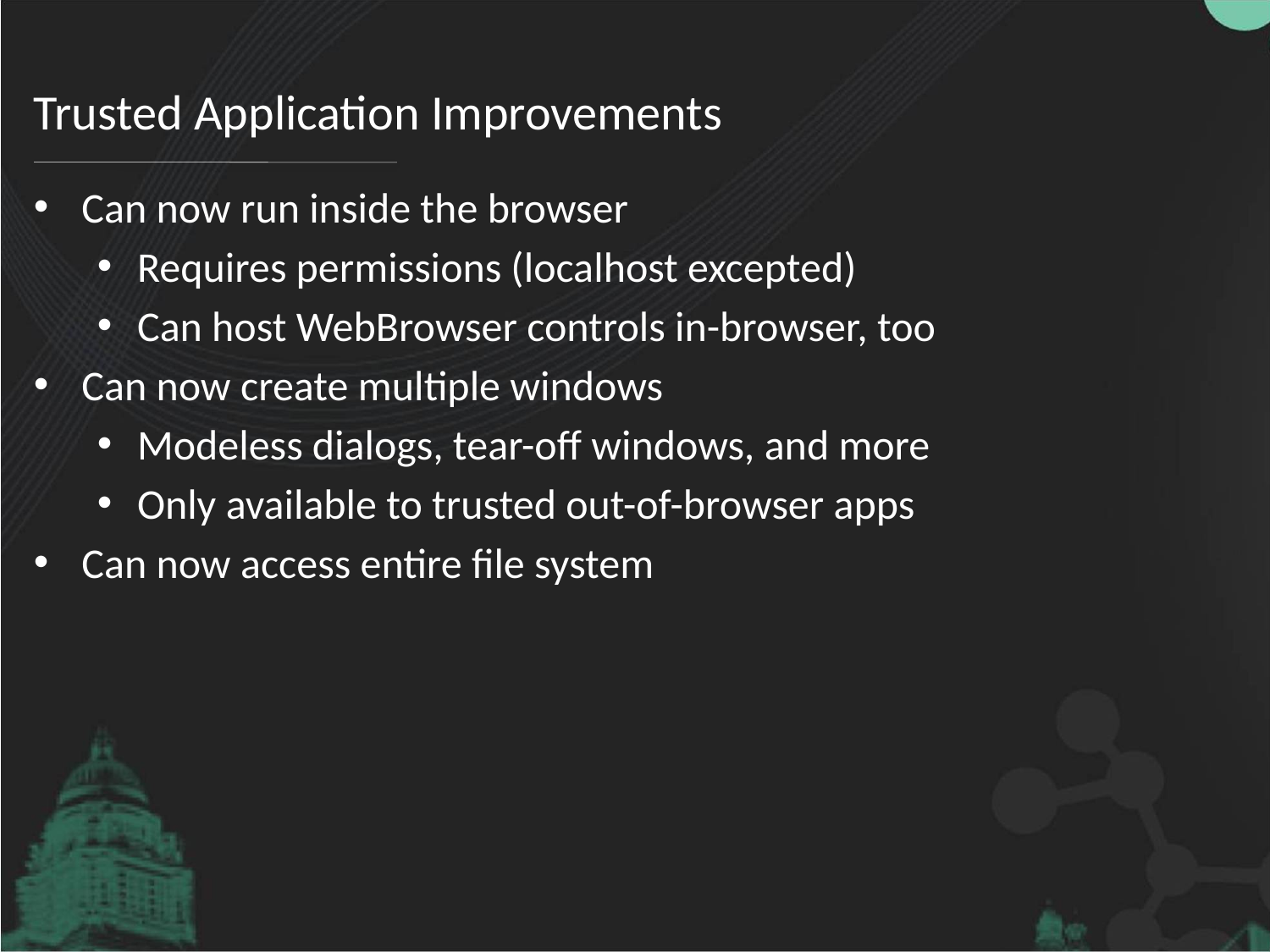

# Trusted Application Improvements
Can now run inside the browser
Requires permissions (localhost excepted)
Can host WebBrowser controls in-browser, too
Can now create multiple windows
Modeless dialogs, tear-off windows, and more
Only available to trusted out-of-browser apps
Can now access entire file system